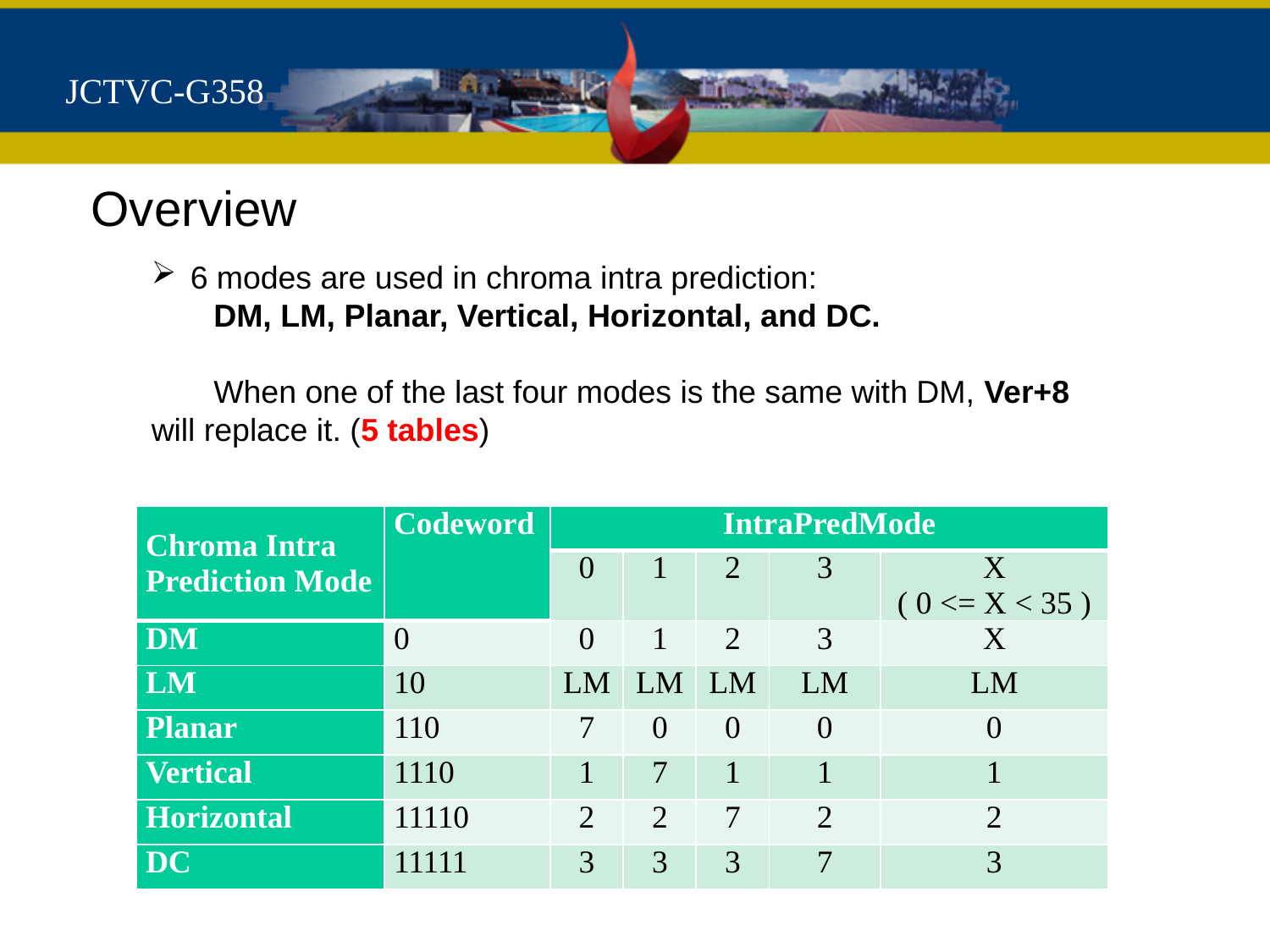

JCTVC-G358
Overview
 6 modes are used in chroma intra prediction:
       DM, LM, Planar, Vertical, Horizontal, and DC.

       When one of the last four modes is the same with DM, Ver+8  will replace it. (5 tables)
| Chroma Intra Prediction Mode | Codeword | IntraPredMode |  |  |  |  |
| --- | --- | --- | --- | --- | --- | --- |
|  |  | 0 | 1 | 2 | 3 | X ( 0 <= X < 35 ) |
| DM | 0 | 0 | 1 | 2 | 3 | X |
| LM | 10 | LM | LM | LM | LM | LM |
| Planar | 110 | 7 | 0 | 0 | 0 | 0 |
| Vertical | 1110 | 1 | 7 | 1 | 1 | 1 |
| Horizontal | 11110 | 2 | 2 | 7 | 2 | 2 |
| DC | 11111 | 3 | 3 | 3 | 7 | 3 |